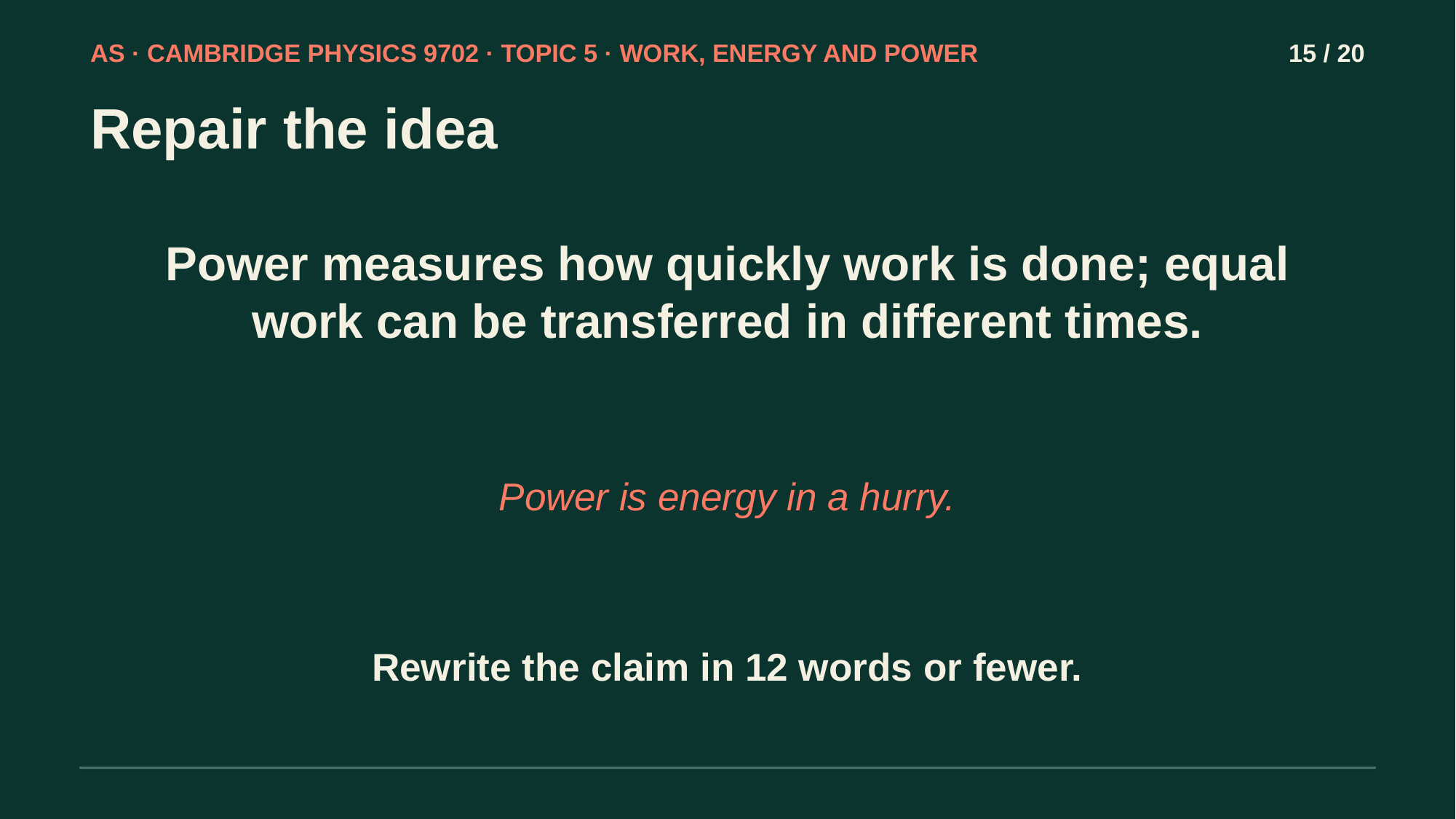

AS · CAMBRIDGE PHYSICS 9702 · TOPIC 5 · WORK, ENERGY AND POWER
15 / 20
Repair the idea
Power measures how quickly work is done; equal work can be transferred in different times.
Power is energy in a hurry.
Rewrite the claim in 12 words or fewer.